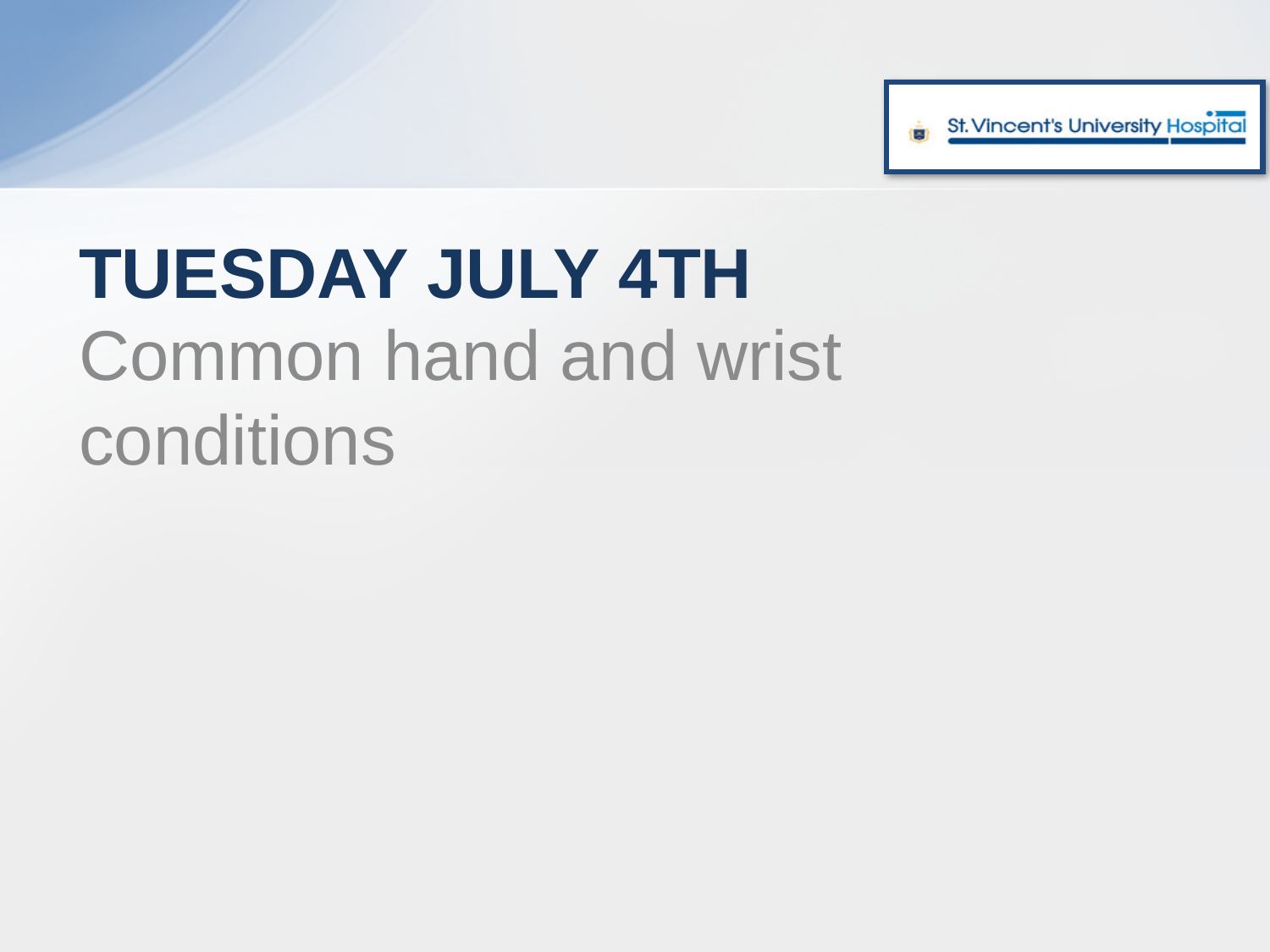

# Tuesday July 4th
Common hand and wrist conditions